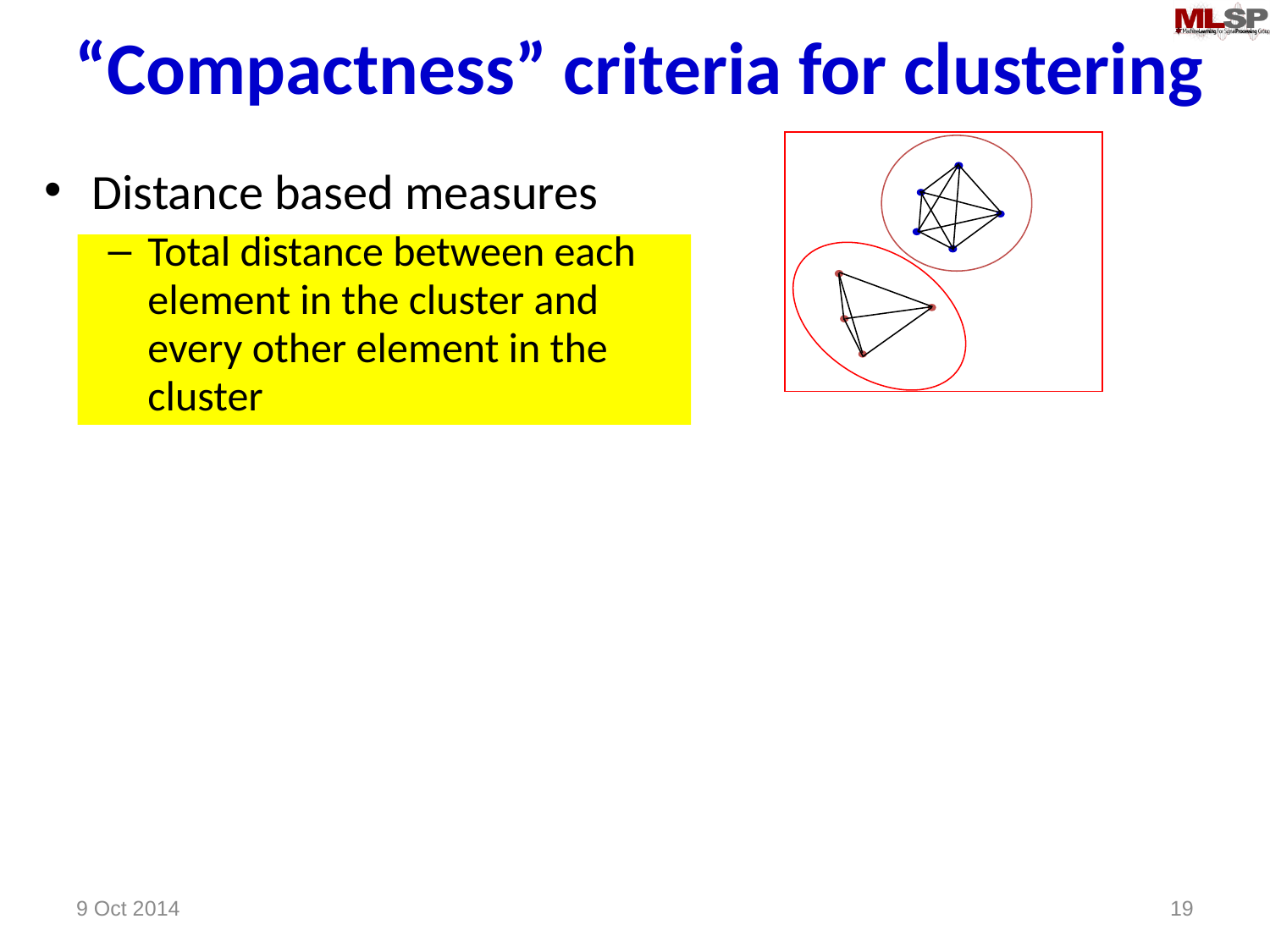

“Compactness” criteria for clustering

Distance based measures
Total distance between each element in the cluster and every other element in the cluster

9 Oct 2014
19